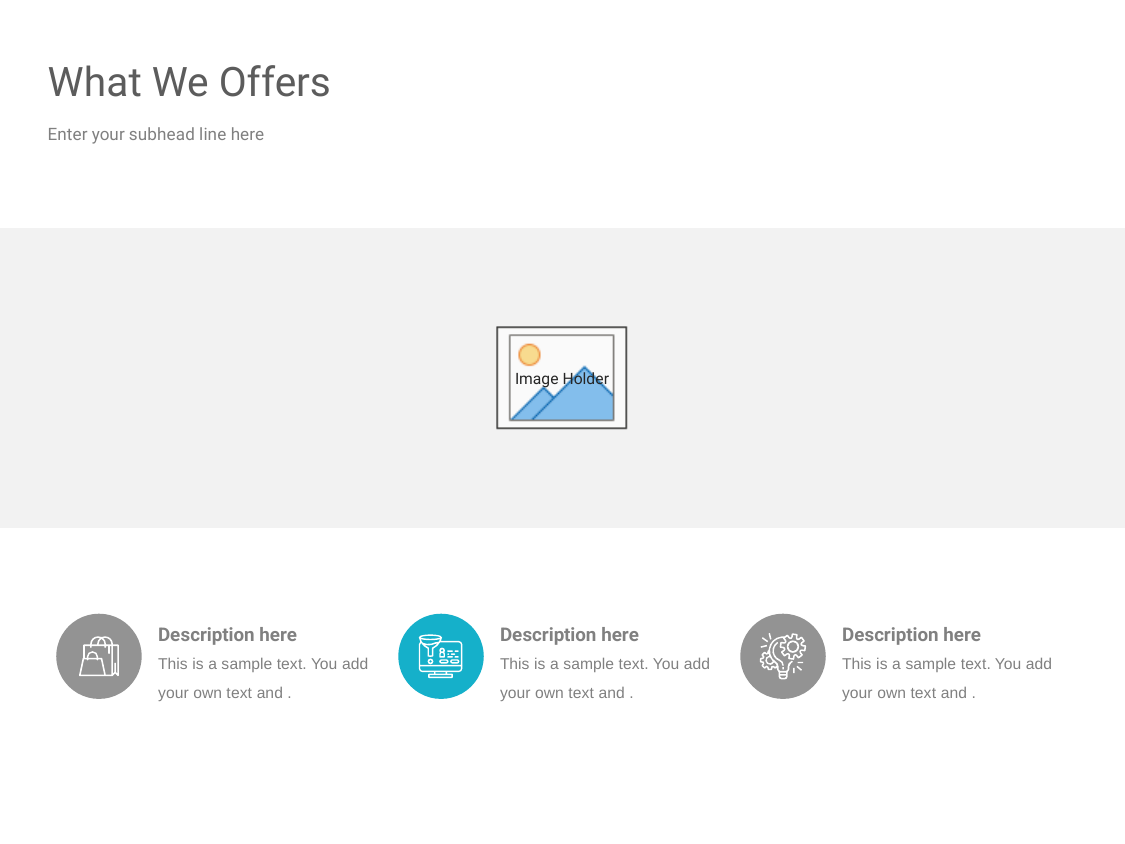

# What We Offers
Enter your subhead line here

Description here
This is a sample text. You add your own text and .
Description here
This is a sample text. You add your own text and .
Description here
This is a sample text. You add your own text and .